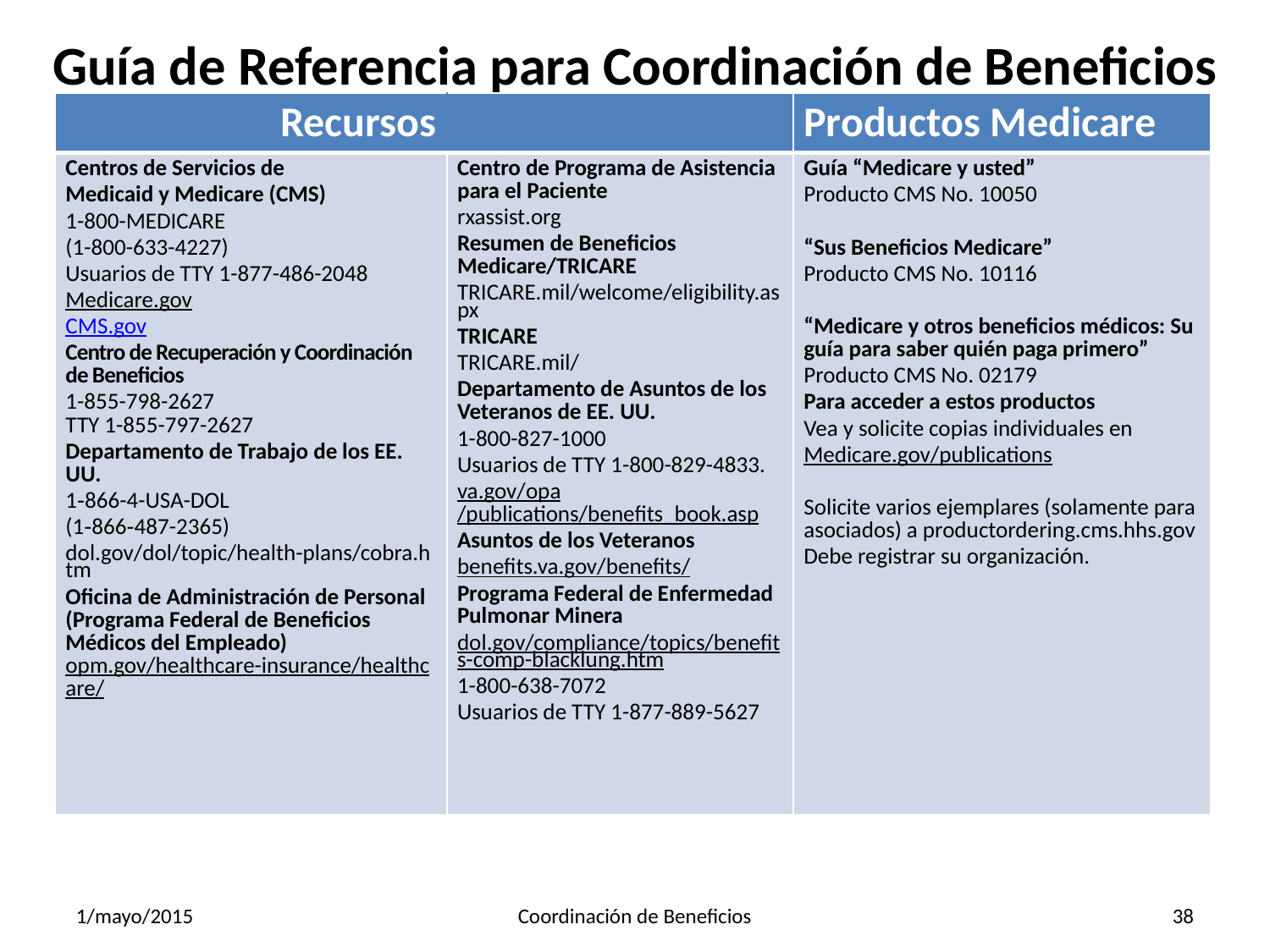

# Guía de Referencia para Coordinación de Beneficios
| Recursos | Recursos | Productos Medicare |
| --- | --- | --- |
| Centros de Servicios de Medicaid y Medicare (CMS) 1-800-MEDICARE (1-800-633-4227) Usuarios de TTY 1-877-486-2048 Medicare.gov CMS.gov Centro de Recuperación y Coordinación de Beneficios 1-855-798-2627 TTY 1-855-797-2627 Departamento de Trabajo de los EE. UU. 1‑866-4-USA-DOL (1‑866‑487-2365) dol.gov/dol/topic/health-plans/cobra.htm Oficina de Administración de Personal (Programa Federal de Beneficios Médicos del Empleado) opm.gov/healthcare-insurance/healthcare/ | Centro de Programa de Asistencia para el Paciente rxassist.org Resumen de Beneficios Medicare/TRICARE TRICARE.mil/welcome/eligibility.aspx TRICARE TRICARE.mil/ Departamento de Asuntos de los Veteranos de EE. UU. 1-800-827-1000 Usuarios de TTY 1-800-829-4833. va.gov/opa/publications/benefits\_book.asp Asuntos de los Veteranos benefits.va.gov/benefits/ Programa Federal de Enfermedad Pulmonar Minera dol.gov/compliance/topics/benefits-comp-blacklung.htm 1-800-638-7072 Usuarios de TTY 1-877-889-5627 | Guía “Medicare y usted” Producto CMS No. 10050 “Sus Beneficios Medicare” Producto CMS No. 10116 “Medicare y otros beneficios médicos: Su guía para saber quién paga primero” Producto CMS No. 02179 Para acceder a estos productos Vea y solicite copias individuales en Medicare.gov/publications Solicite varios ejemplares (solamente para asociados) a productordering.cms.hhs.gov Debe registrar su organización. |
1/mayo/2015
Coordinación de Beneficios
38